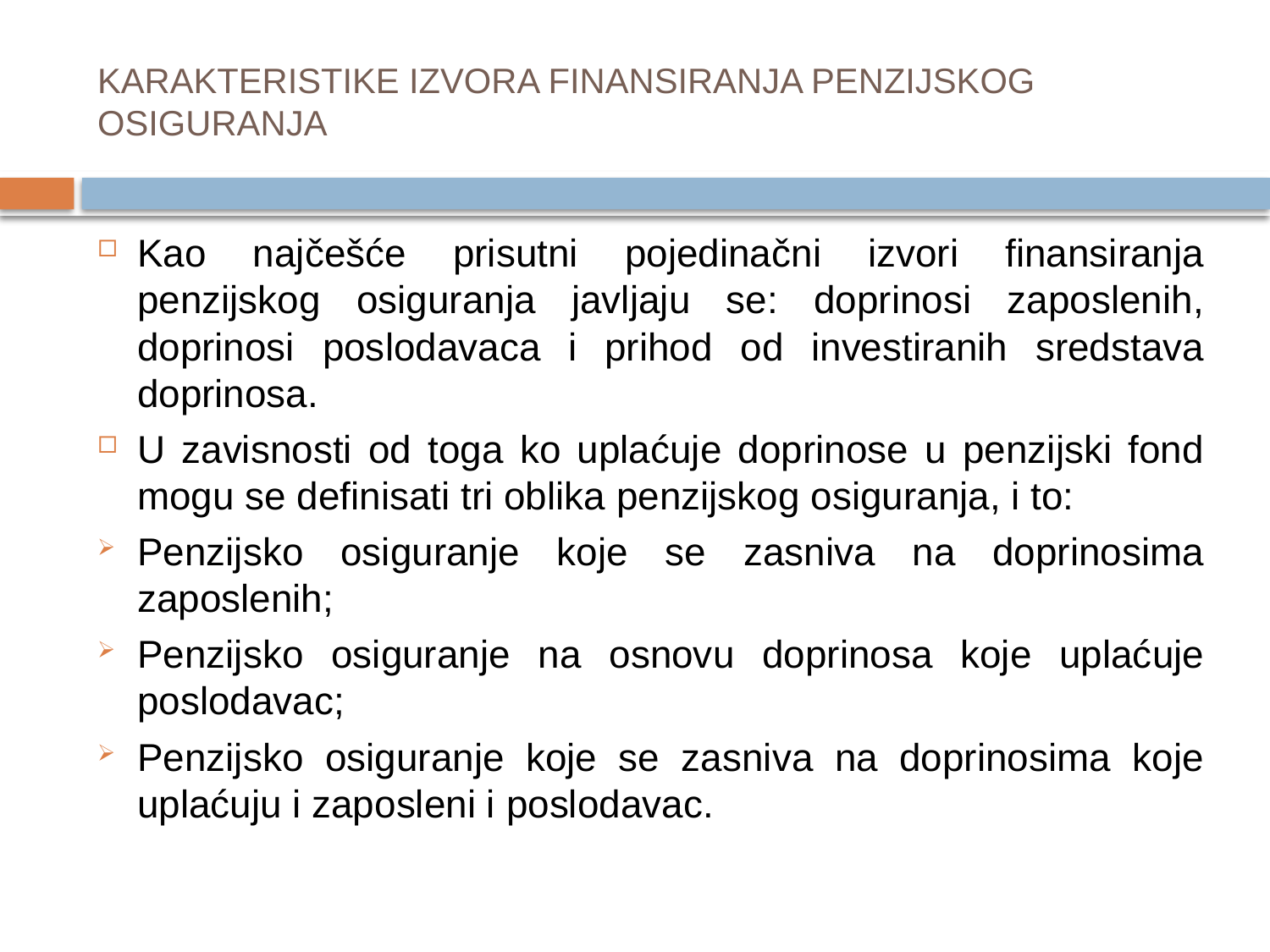

# KARAKTERISTIKE IZVORA FINANSIRANJA PENZIJSKOG OSIGURANJA
Kao najčešće prisutni pojedinačni izvori finansiranja penzijskog osiguranja javljaju se: doprinosi zaposlenih, doprinosi poslodavaca i prihod od investiranih sredstava doprinosa.
U zavisnosti od toga ko uplaćuje doprinose u penzijski fond mogu se definisati tri oblika penzijskog osiguranja, i to:
Penzijsko osiguranje koje se zasniva na doprinosima zaposlenih;
Penzijsko osiguranje na osnovu doprinosa koje uplaćuje poslodavac;
Penzijsko osiguranje koje se zasniva na doprinosima koje uplaćuju i zaposleni i poslodavac.